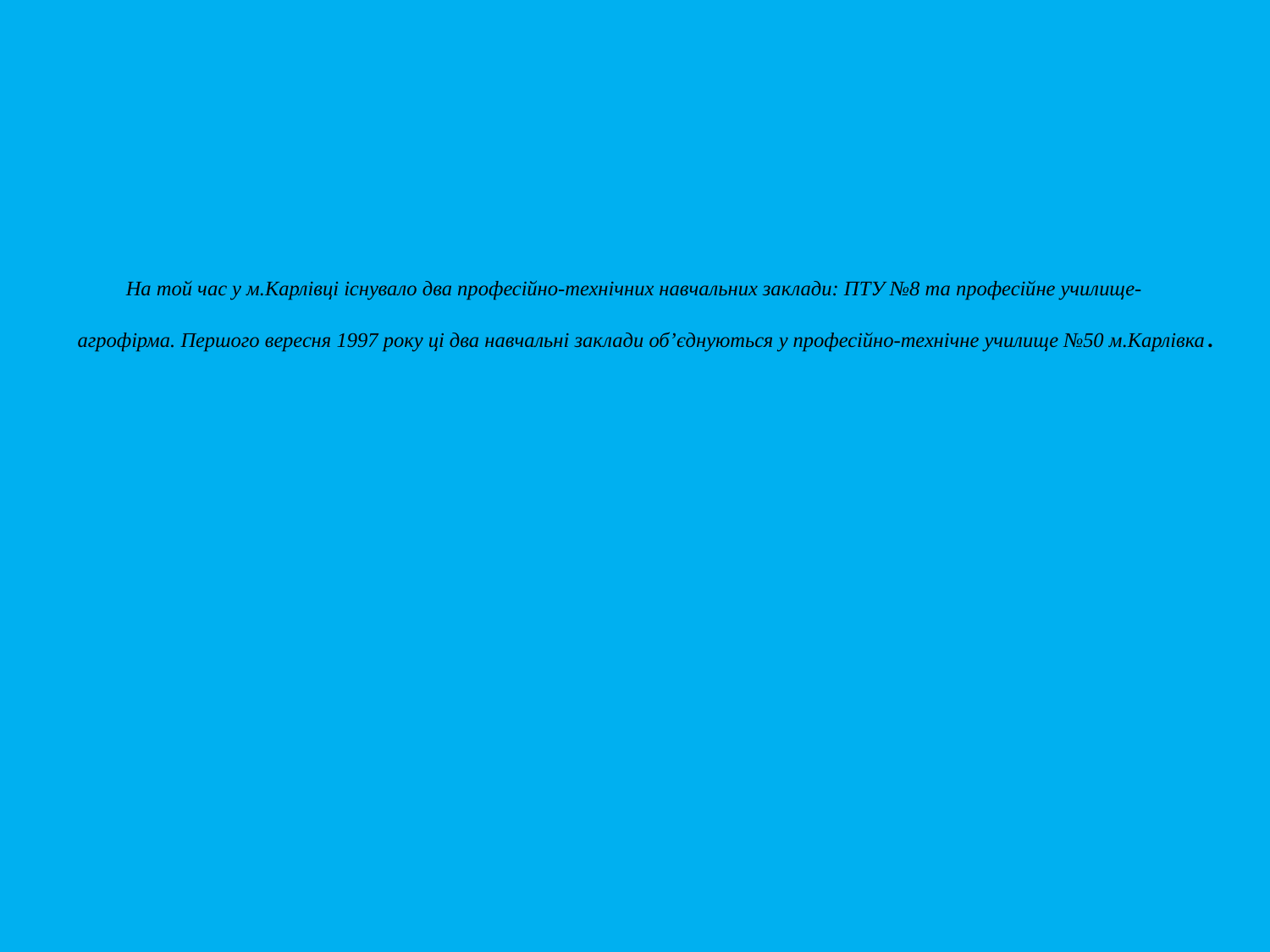

# На той час у м.Карлівці існувало два професійно-технічних навчальних заклади: ПТУ №8 та професійне училище-агрофірма. Першого вересня 1997 року ці два навчальні заклади об’єднуються у професійно-технічне училище №50 м.Карлівка.